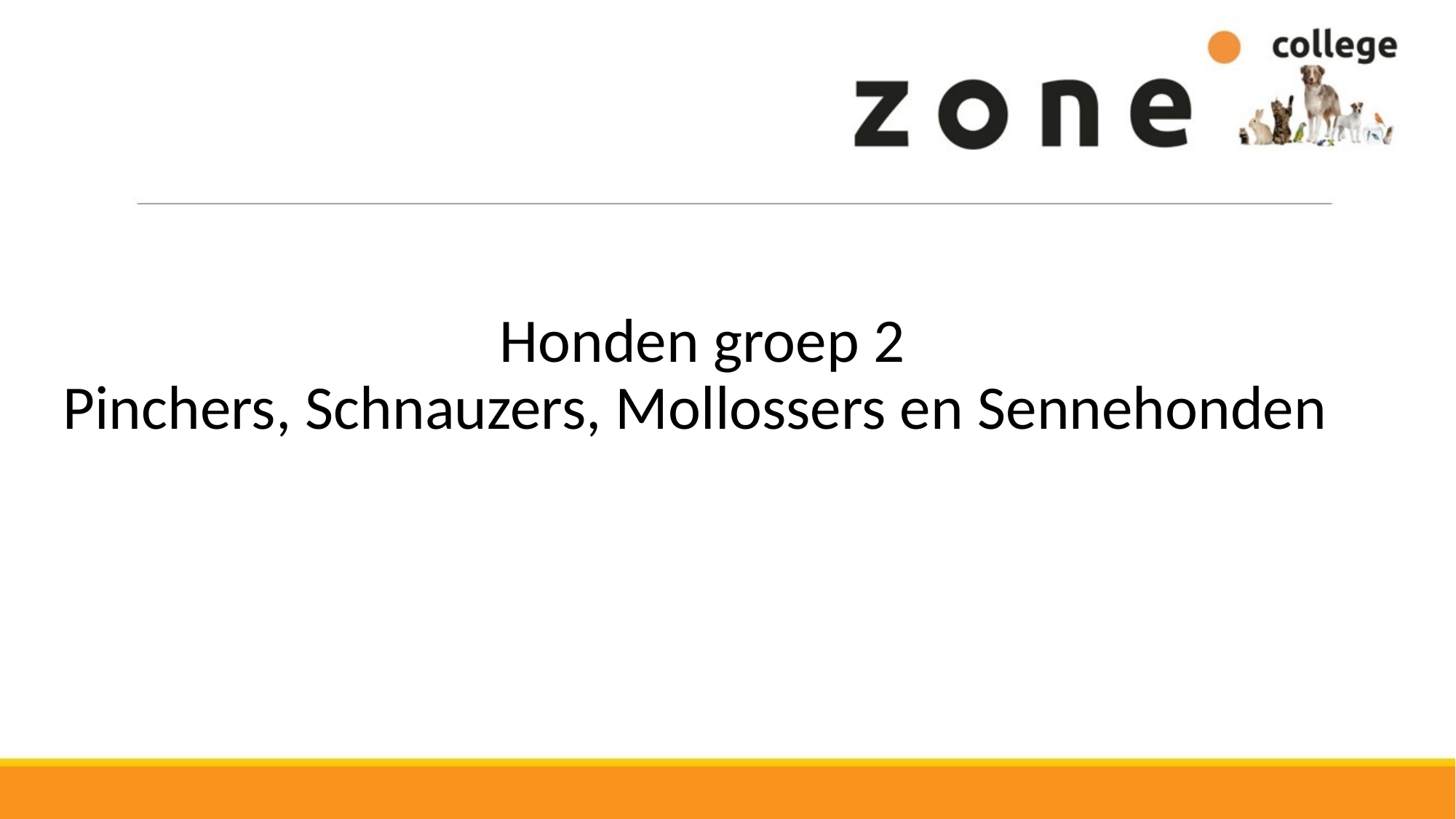

# Honden groep 2 Pinchers, Schnauzers, Mollossers en Sennehonden